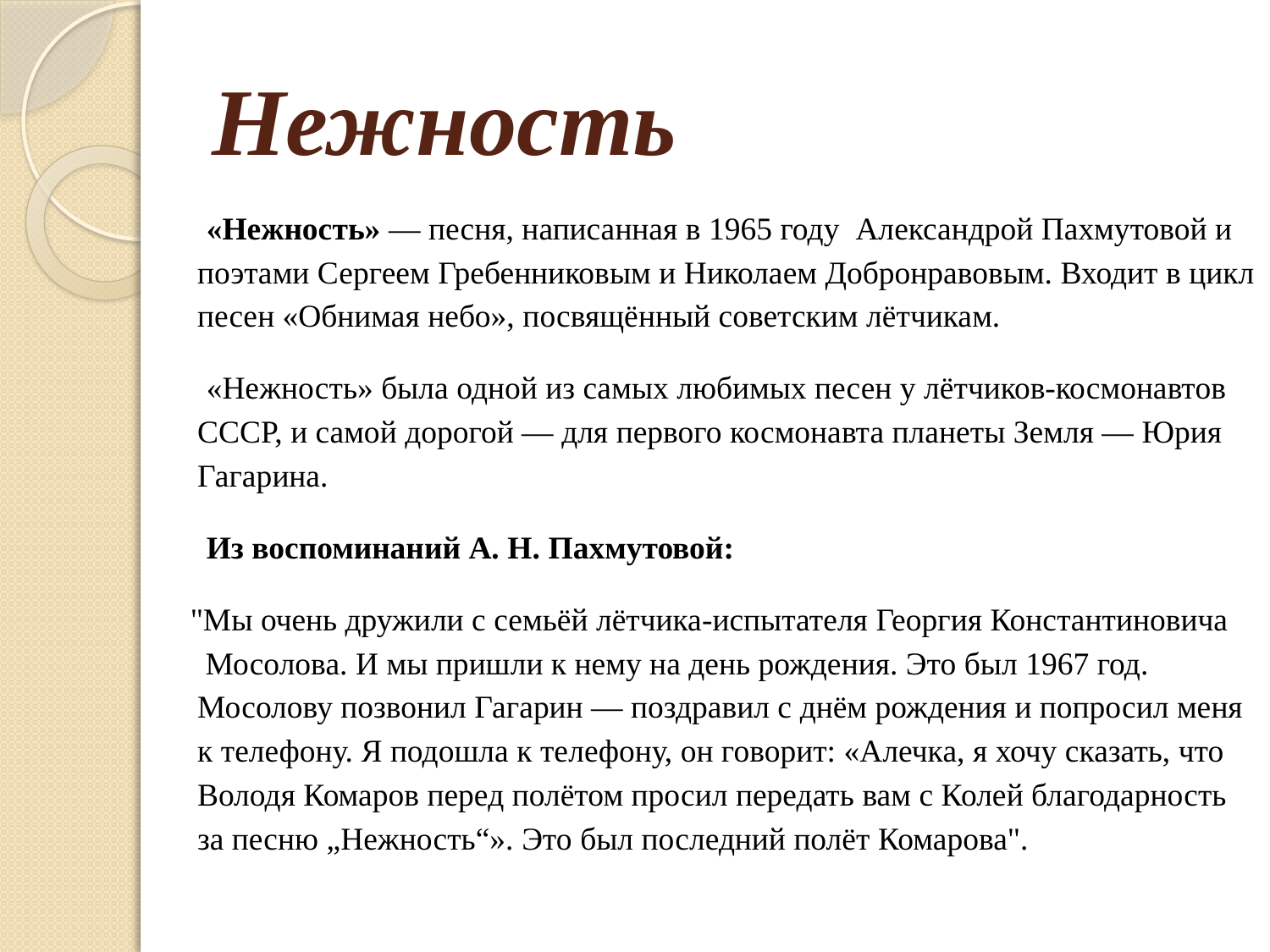

# Нежность
      «Нежность» — песня, написанная в 1965 году  Александрой Пахмутовой и поэтами Сергеем Гребенниковым и Николаем Добронравовым. Входит в цикл песен «Обнимая небо», посвящённый советским лётчикам.
      «Нежность» была одной из самых любимых песен у лётчиков-космонавтов СССР, и самой дорогой — для первого космонавта планеты Земля — Юрия Гагарина.
      Из воспоминаний А. Н. Пахмутовой:
    "Мы очень дружили с семьёй лётчика-испытателя Георгия Константиновича     Мосолова. И мы пришли к нему на день рождения. Это был 1967 год. Мосолову позвонил Гагарин — поздравил с днём рождения и попросил меня к телефону. Я подошла к телефону, он говорит: «Алечка, я хочу сказать, что Володя Комаров перед полётом просил передать вам с Колей благодарность за песню „Нежность“». Это был последний полёт Комарова".